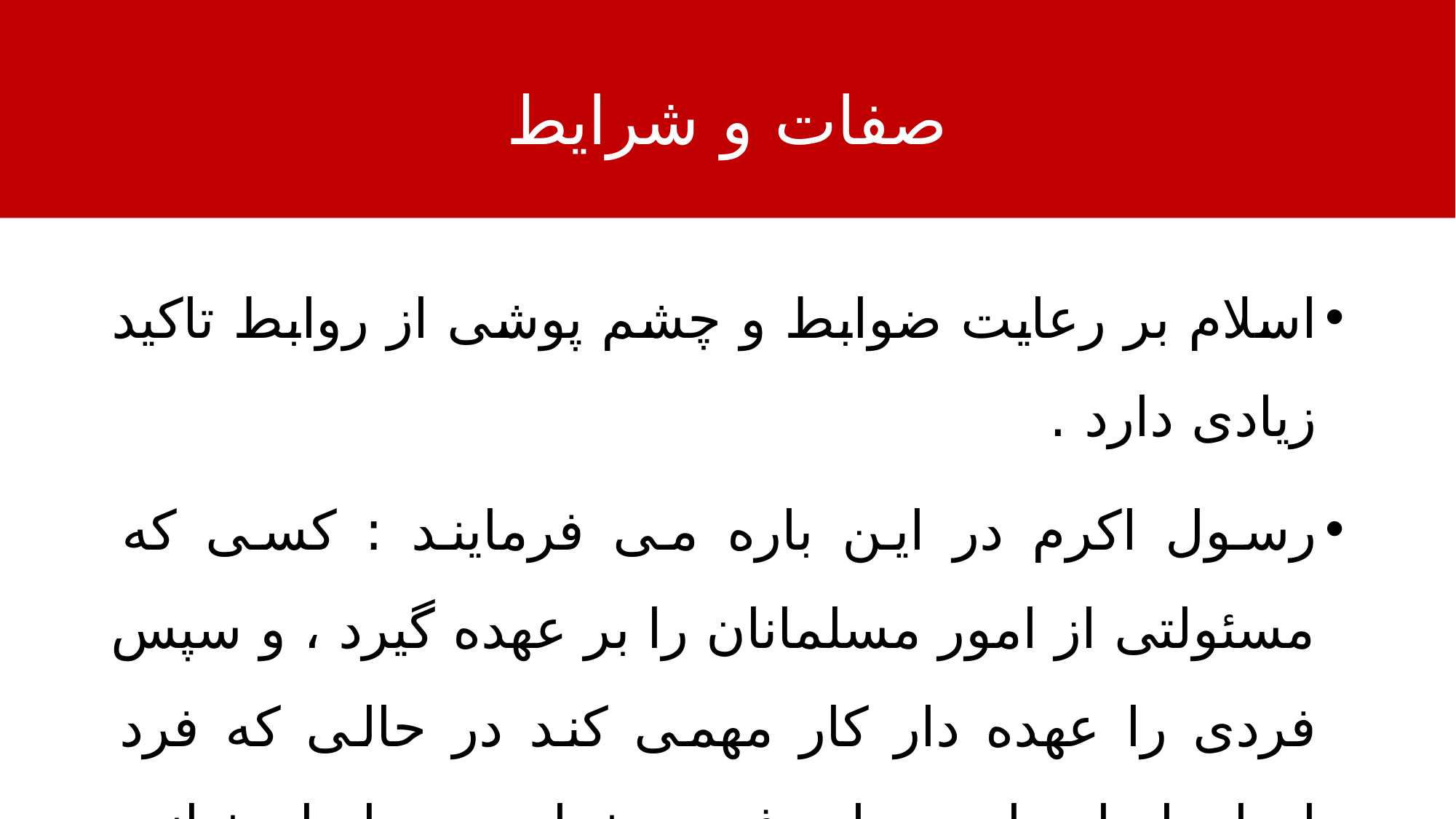

# صفات و شرایط
اسلام بر رعایت ضوابط و چشم پوشی از روابط تاکید زیادی دارد .
رسول اکرم در این باره می فرمایند : کسی که مسئولتی از امور مسلمانان را بر عهده گیرد ، و سپس فردی را عهده دار کار مهمی کند در حالی که فرد اصلح از او را می یابد ف به خدا و رسول او خیانت کرده است .